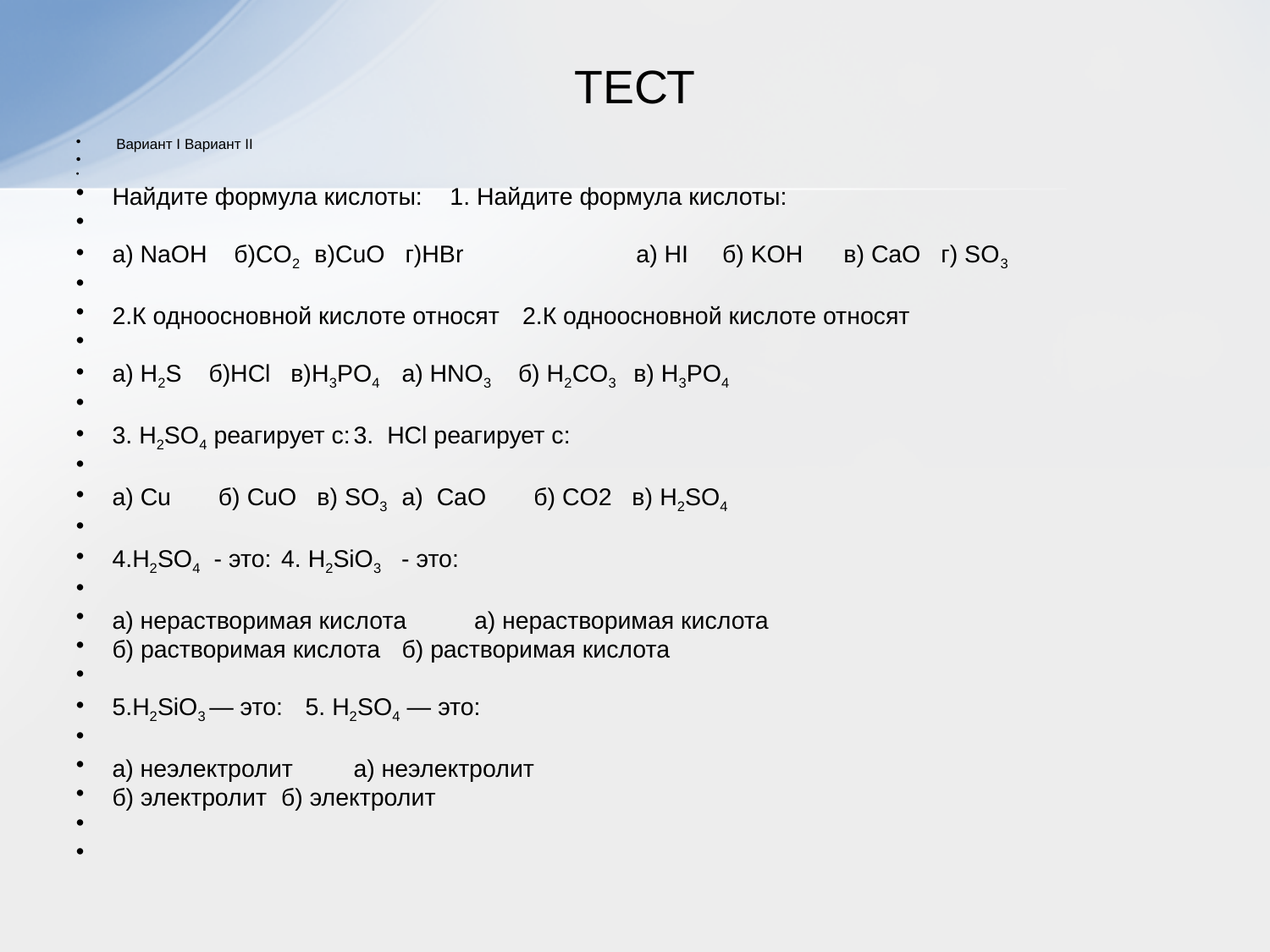

# ТЕСТ
 Вариант I						Вариант II

Найдите формула кислоты: 		1. Найдите формула кислоты:

а) NaOH    б)CO2   в)CuO   г)HBr	                        а) HI     б) KOH      в) CaO   г) SO3

2.К одноосновной кислоте относят		2.К одноосновной кислоте относят

а) H2S    б)HCl   в)H3PO4   			а) HNO3    б) H2CO3   в) H3PO4

3. H2SO4 реагирует с:			3.  HCl реагирует с:

а) Cu       б) CuO   в) SO3			а)  CaO       б) CO2   в) H2SO4

4.H2SO4  - это:				4. H2SiO3   - это:

а) нерастворимая кислота       		а) нерастворимая кислота
б) растворимая кислота			б) растворимая кислота

5.H2SiO3 — это:				5. H2SO4 — это:

а) неэлектролит      			а) неэлектролит
б) электролит				б) электролит